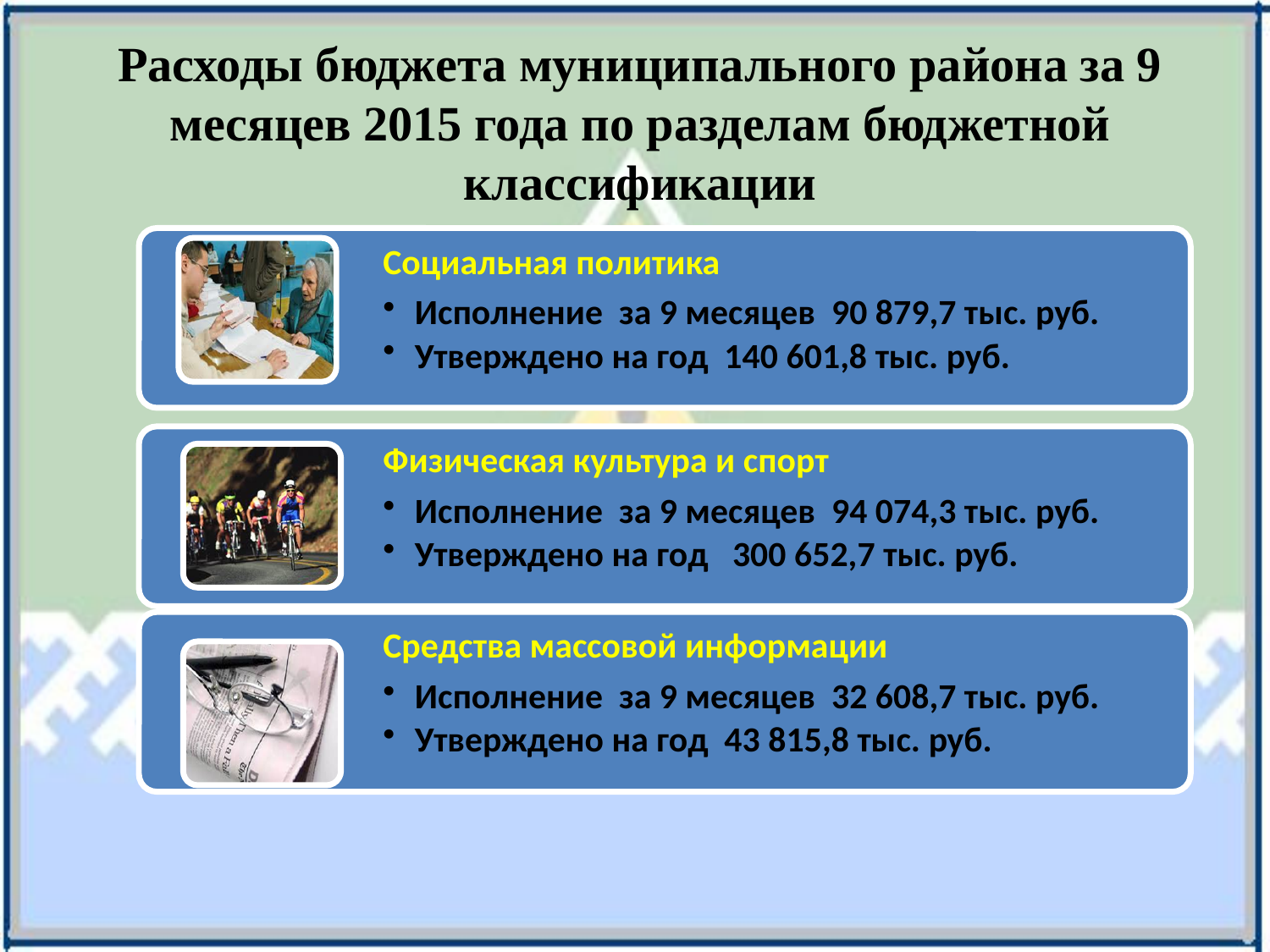

Расходы бюджета муниципального района за 9 месяцев 2015 года по разделам бюджетной классификации
Социальная политика
Исполнение  за 9 месяцев  90 879,7 тыс. руб.
Утверждено на год  140 601,8 тыс. руб.
Физическая культура и спорт
Исполнение  за 9 месяцев  94 074,3 тыс. руб.
Утверждено на год   300 652,7 тыс. руб.
Средства массовой информации
Исполнение  за 9 месяцев  32 608,7 тыс. руб.
Утверждено на год  43 815,8 тыс. руб.